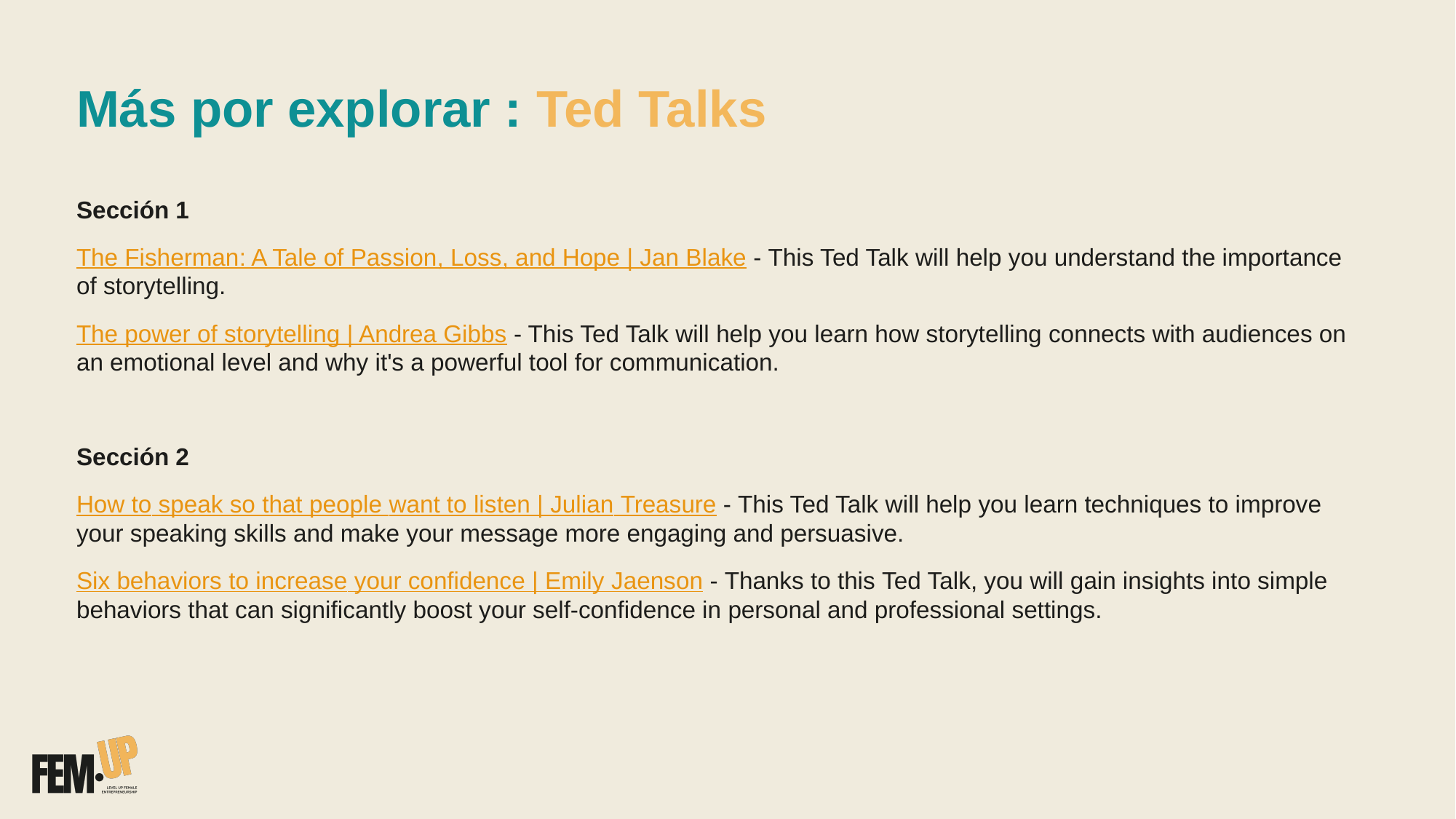

# Más por explorar : Ted Talks
Sección 1
The Fisherman: A Tale of Passion, Loss, and Hope | Jan Blake - This Ted Talk will help you understand the importance of storytelling.
The power of storytelling | Andrea Gibbs - This Ted Talk will help you learn how storytelling connects with audiences on an emotional level and why it's a powerful tool for communication.

Sección 2
How to speak so that people want to listen | Julian Treasure - This Ted Talk will help you learn techniques to improve your speaking skills and make your message more engaging and persuasive.
Six behaviors to increase your confidence | Emily Jaenson - Thanks to this Ted Talk, you will gain insights into simple behaviors that can significantly boost your self-confidence in personal and professional settings.